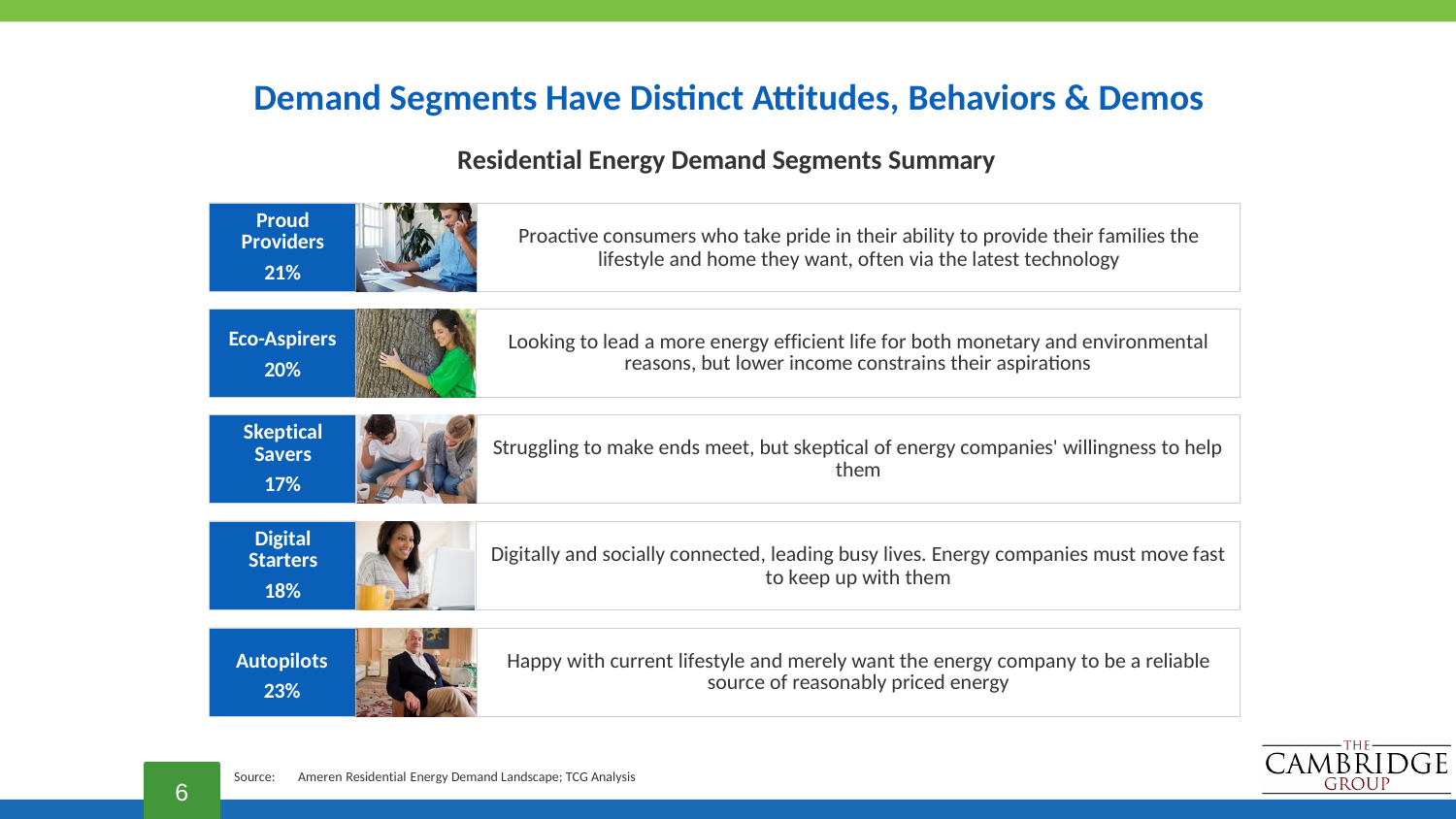

# Demand Segments Have Distinct Attitudes, Behaviors & Demos
Residential Energy Demand Segments Summary
Proud Providers
21%
Proactive consumers who take pride in their ability to provide their families the
lifestyle and home they want, often via the latest technology

Eco-Aspirers
20%
Looking to lead a more energy efficient life for both monetary and environmental reasons, but lower income constrains their aspirations

Skeptical Savers
17%

Struggling to make ends meet, but skeptical of energy companies' willingness to help them
Digital Starters
18%
Digitally and socially connected, leading busy lives. Energy companies must move fast
to keep up with them

Autopilots 23%

Happy with current lifestyle and merely want the energy company to be a reliable source of reasonably priced energy
6
Source:
Ameren Residential Energy Demand Landscape; TCG Analysis